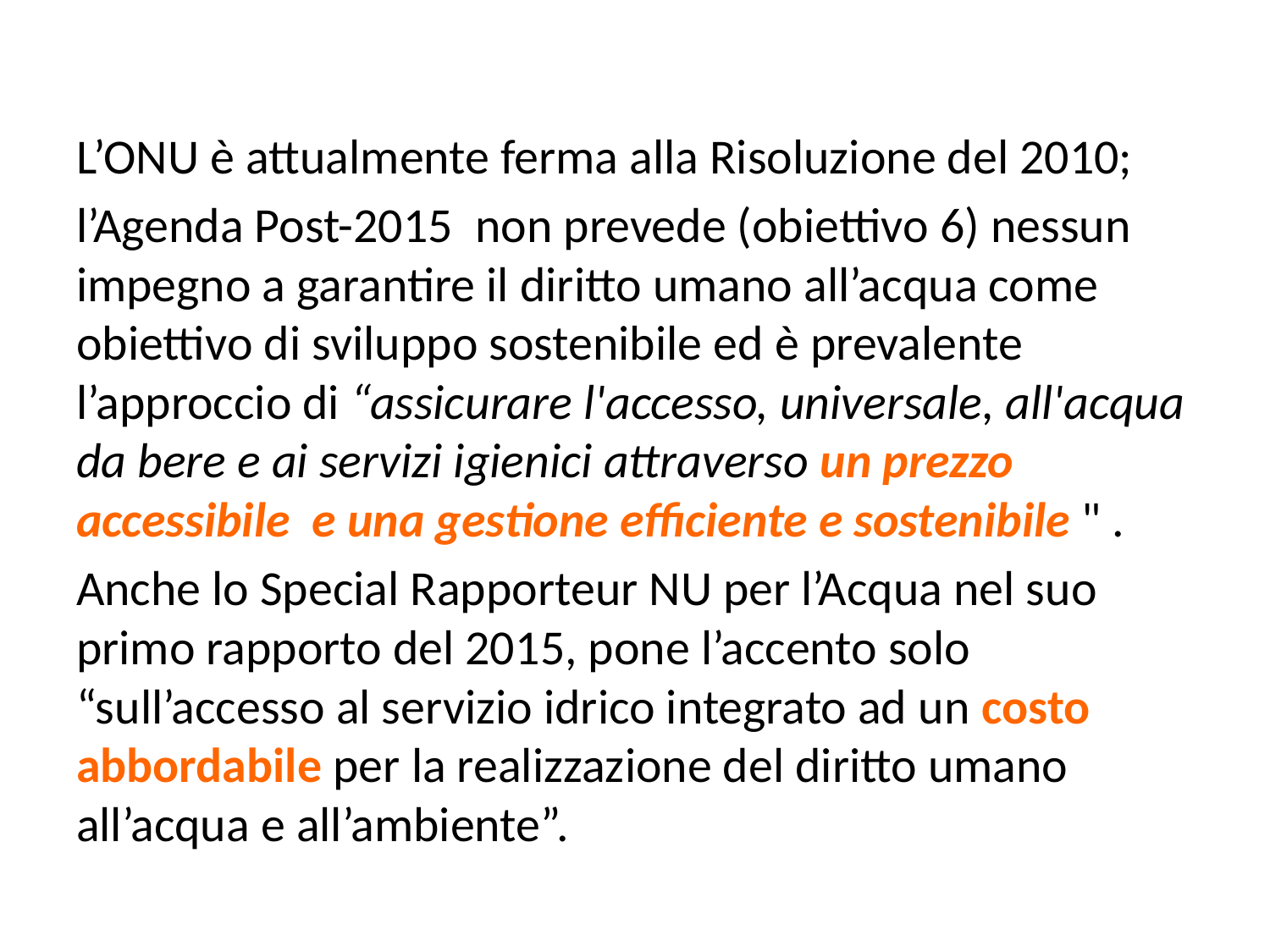

L’ONU è attualmente ferma alla Risoluzione del 2010;
l’Agenda Post-2015  non prevede (obiettivo 6) nessun impegno a garantire il diritto umano all’acqua come  obiettivo di sviluppo sostenibile ed è prevalente l’approccio di “assicurare l'accesso, universale, all'acqua da bere e ai servizi igienici attraverso un prezzo accessibile  e una gestione efficiente e sostenibile " .
Anche lo Special Rapporteur NU per l’Acqua nel suo primo rapporto del 2015, pone l’accento solo “sull’accesso al servizio idrico integrato ad un costo abbordabile per la realizzazione del diritto umano all’acqua e all’ambiente”.